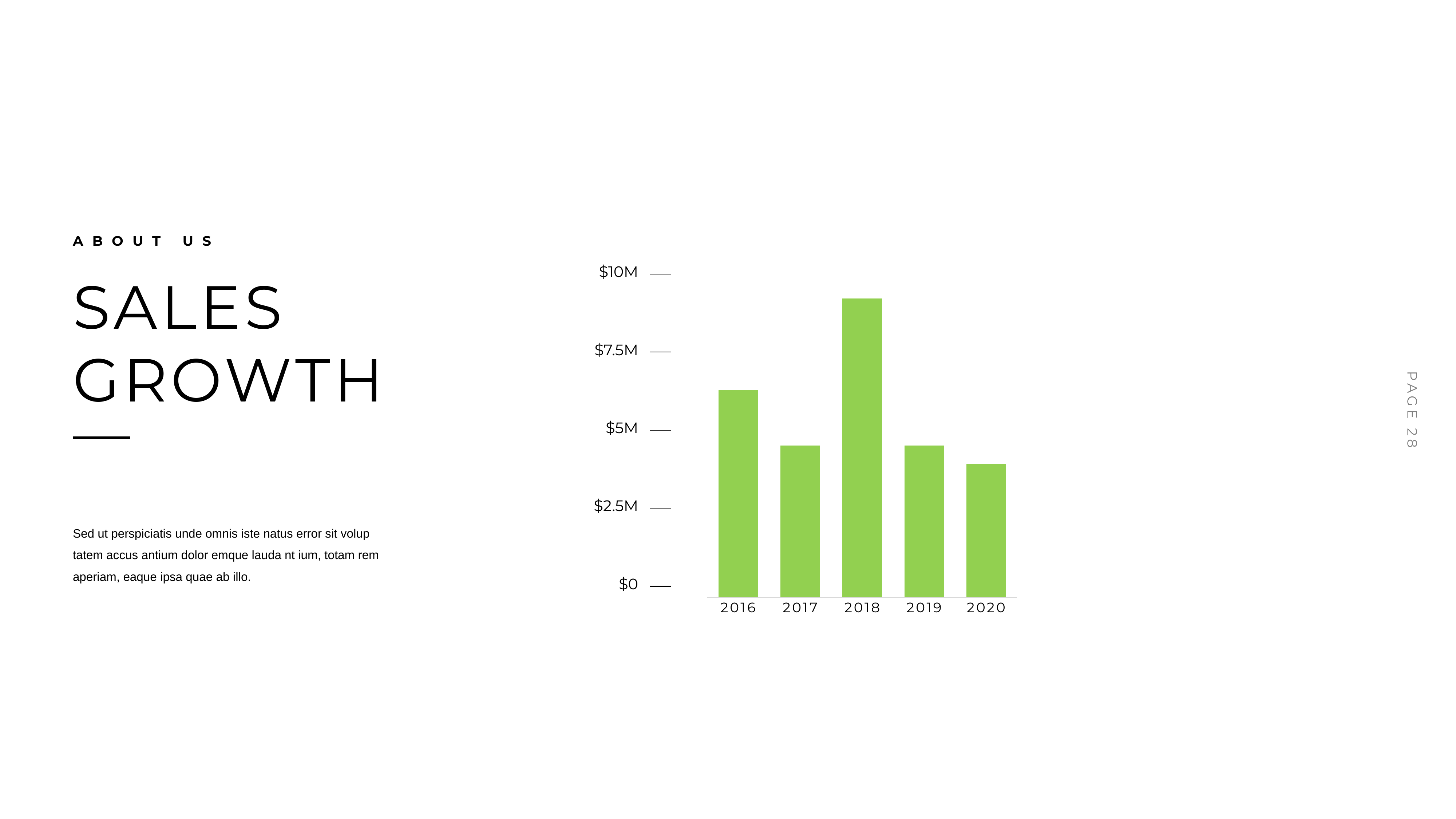

About us
$10m
Sales
Growth

### Chart

| Category | Growth |
|---|---|
| 2016 | 0.45 |
| 2017 | 0.33 |
| 2018 | 0.65 |
| 2019 | 0.33 |
| 2020 | 0.29 |
$7.5m
$5m
$2.5m
Sed ut perspiciatis unde omnis iste natus error sit volup tatem accus antium dolor emque lauda nt ium, totam rem aperiam, eaque ipsa quae ab illo.
$0